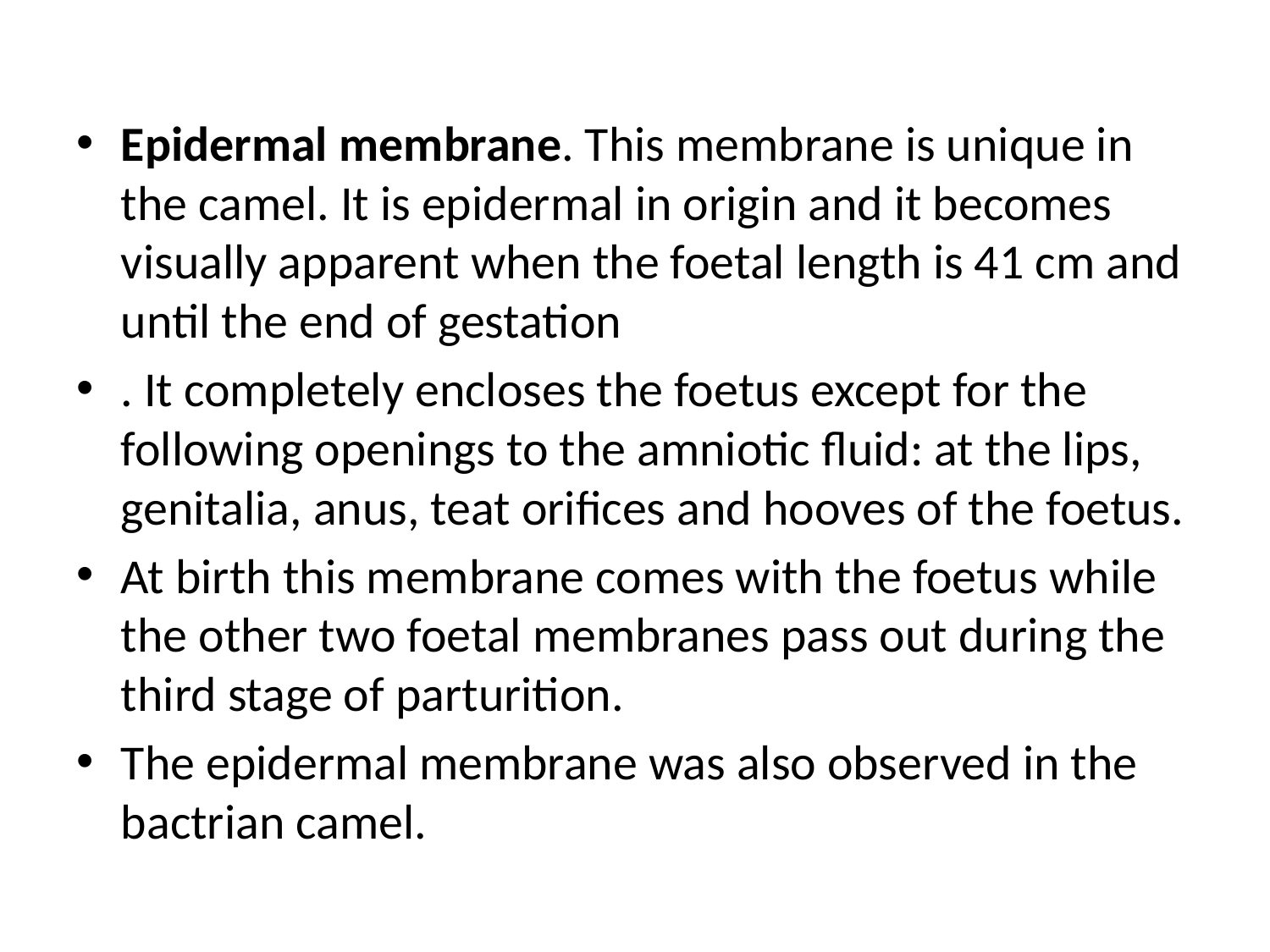

Epidermal membrane. This membrane is unique in the camel. It is epidermal in origin and it becomes visually apparent when the foetal length is 41 cm and until the end of gestation
. It completely encloses the foetus except for the following openings to the amniotic fluid: at the lips, genitalia, anus, teat orifices and hooves of the foetus.
At birth this membrane comes with the foetus while the other two foetal membranes pass out during the third stage of parturition.
The epidermal membrane was also observed in the bactrian camel.